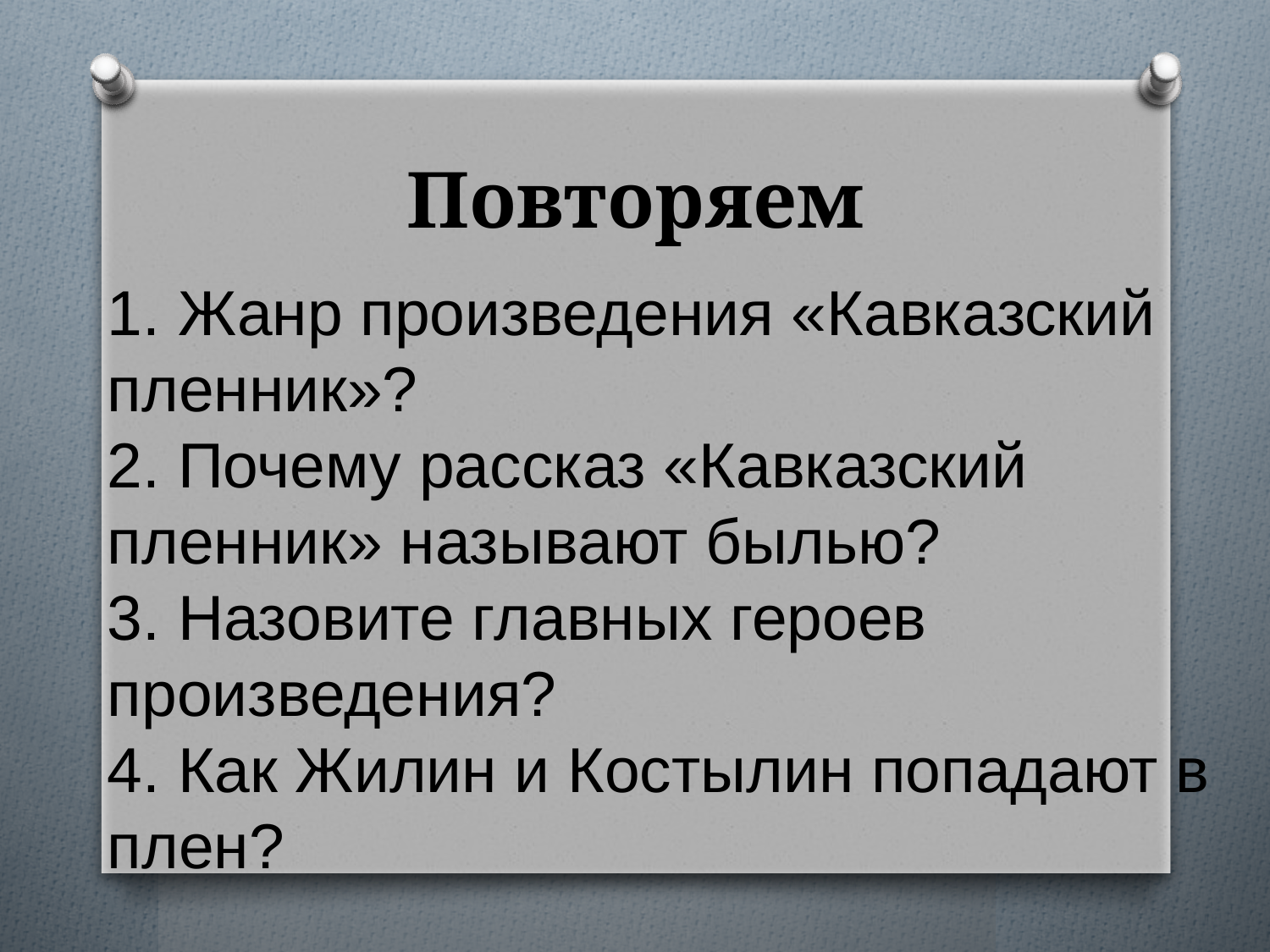

# Повторяем
1. Жанр произведения «Кавказский пленник»?
2. Почему рассказ «Кавказский пленник» называют былью?
3. Назовите главных героев произведения?
4. Как Жилин и Костылин попадают в плен?